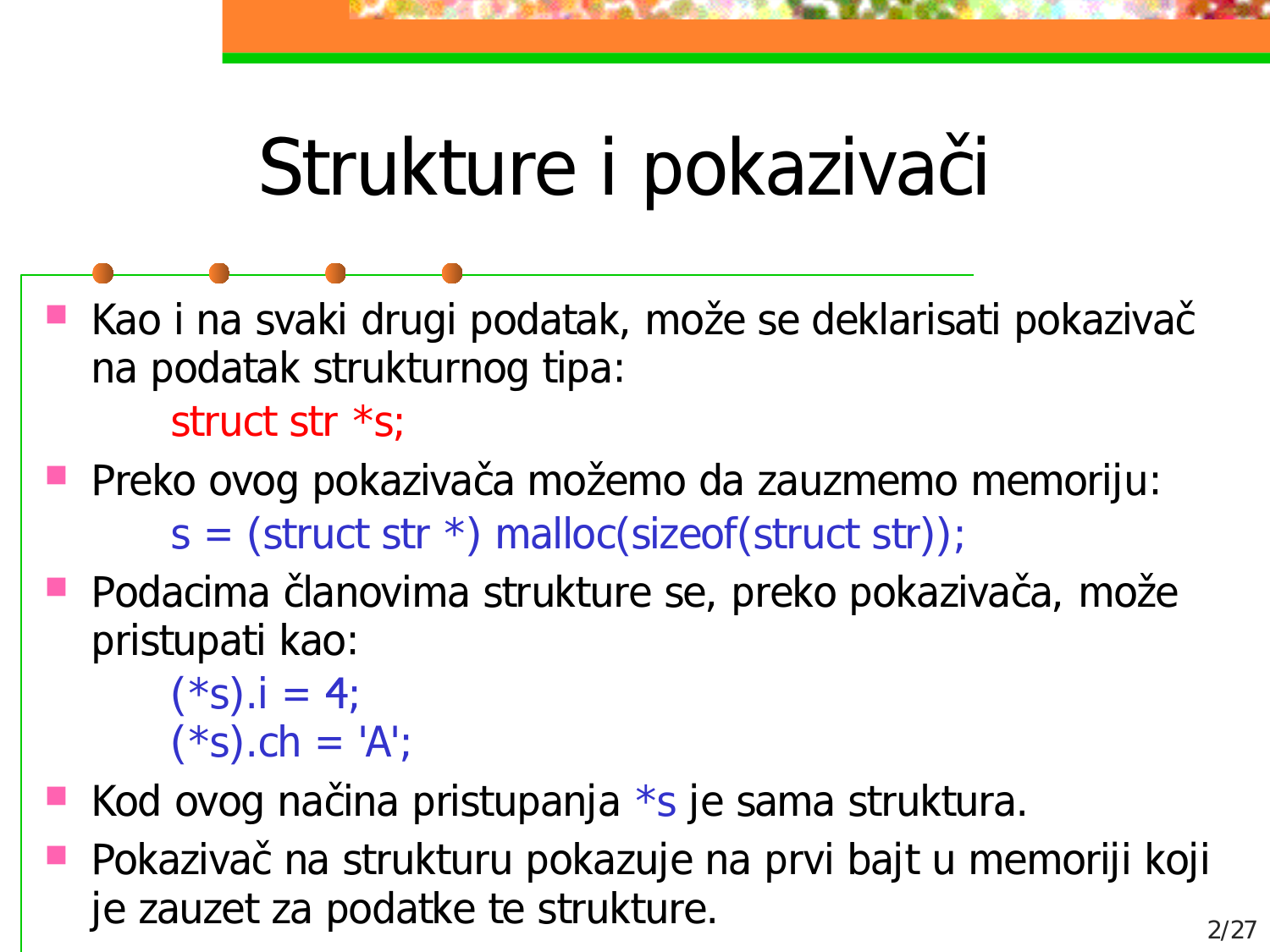

# Strukture i pokazivači
Kao i na svaki drugi podatak, može se deklarisati pokazivač na podatak strukturnog tipa:
	struct str *s;
Preko ovog pokazivača možemo da zauzmemo memoriju:
	s = (struct str *) malloc(sizeof(struct str));
Podacima članovima strukture se, preko pokazivača, može pristupati kao:
	(*s).i = 4;
	(*s).ch = 'A';
Kod ovog načina pristupanja *s je sama struktura.
Pokazivač na strukturu pokazuje na prvi bajt u memoriji koji je zauzet za podatke te strukture.
2/27